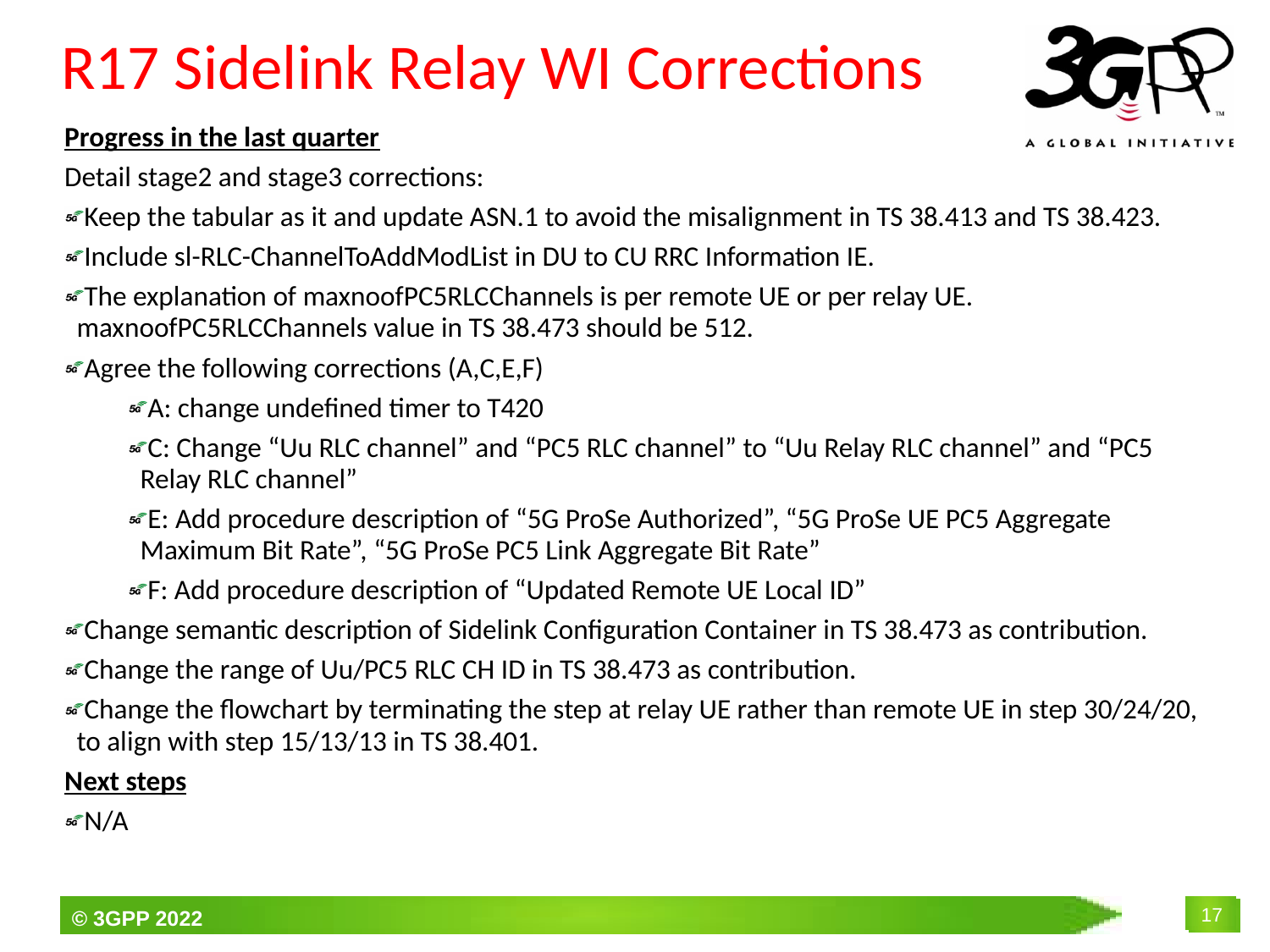

# R17 Sidelink Relay WI Corrections
Progress in the last quarter
Detail stage2 and stage3 corrections:
Keep the tabular as it and update ASN.1 to avoid the misalignment in TS 38.413 and TS 38.423.
Include sl-RLC-ChannelToAddModList in DU to CU RRC Information IE.
The explanation of maxnoofPC5RLCChannels is per remote UE or per relay UE. maxnoofPC5RLCChannels value in TS 38.473 should be 512.
Agree the following corrections (A,C,E,F)
A: change undefined timer to T420
C: Change “Uu RLC channel” and “PC5 RLC channel” to “Uu Relay RLC channel” and “PC5 Relay RLC channel”
E: Add procedure description of “5G ProSe Authorized”, “5G ProSe UE PC5 Aggregate Maximum Bit Rate”, “5G ProSe PC5 Link Aggregate Bit Rate”
F: Add procedure description of “Updated Remote UE Local ID”
Change semantic description of Sidelink Configuration Container in TS 38.473 as contribution.
Change the range of Uu/PC5 RLC CH ID in TS 38.473 as contribution.
Change the flowchart by terminating the step at relay UE rather than remote UE in step 30/24/20, to align with step 15/13/13 in TS 38.401.
Next steps
N/A
17